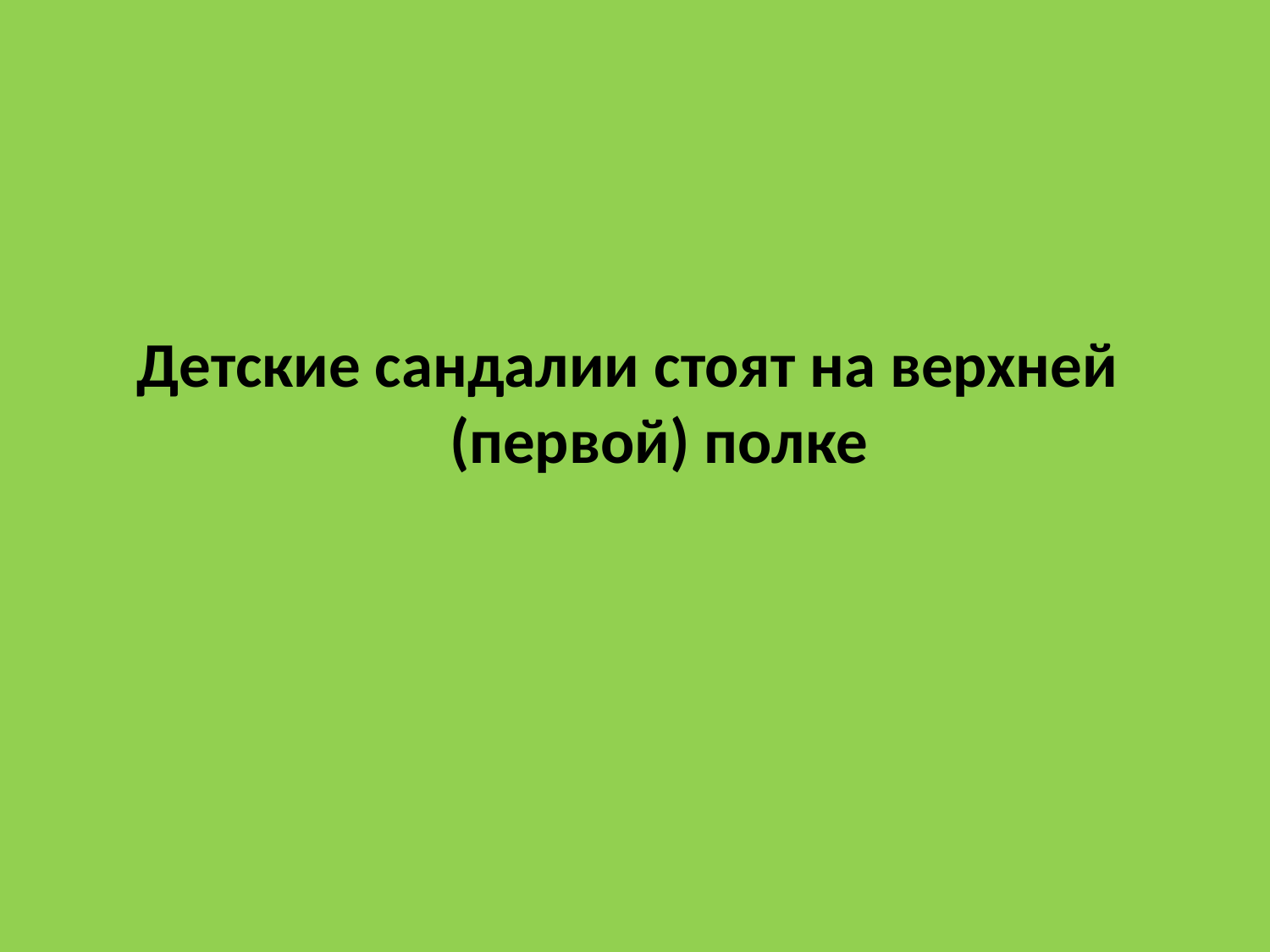

Детские сандалии стоят на верхней  (первой) полке
#